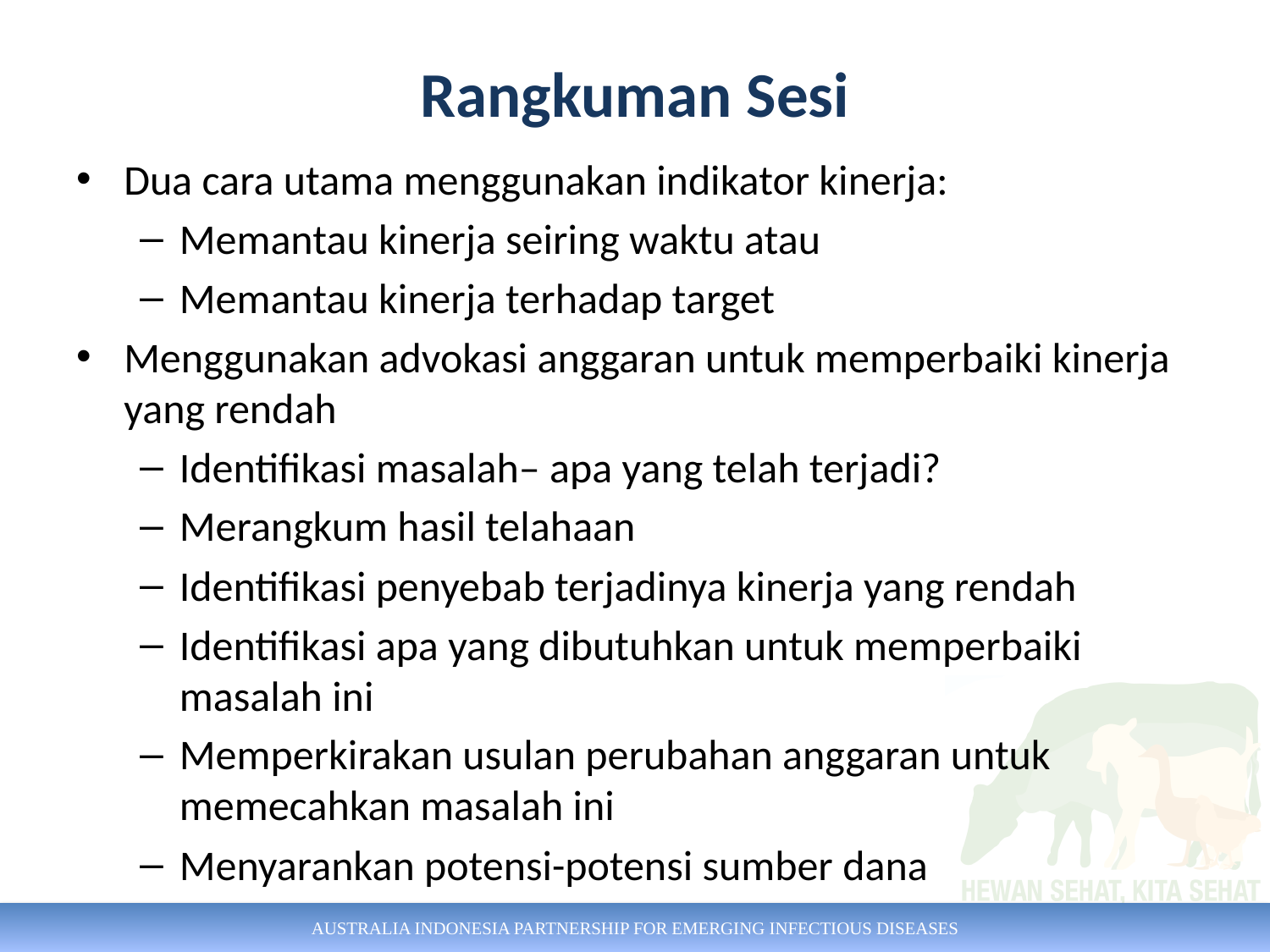

# Rangkuman Sesi
Dua cara utama menggunakan indikator kinerja:
Memantau kinerja seiring waktu atau
Memantau kinerja terhadap target
Menggunakan advokasi anggaran untuk memperbaiki kinerja yang rendah
Identifikasi masalah– apa yang telah terjadi?
Merangkum hasil telahaan
Identifikasi penyebab terjadinya kinerja yang rendah
Identifikasi apa yang dibutuhkan untuk memperbaiki masalah ini
Memperkirakan usulan perubahan anggaran untuk memecahkan masalah ini
Menyarankan potensi-potensi sumber dana